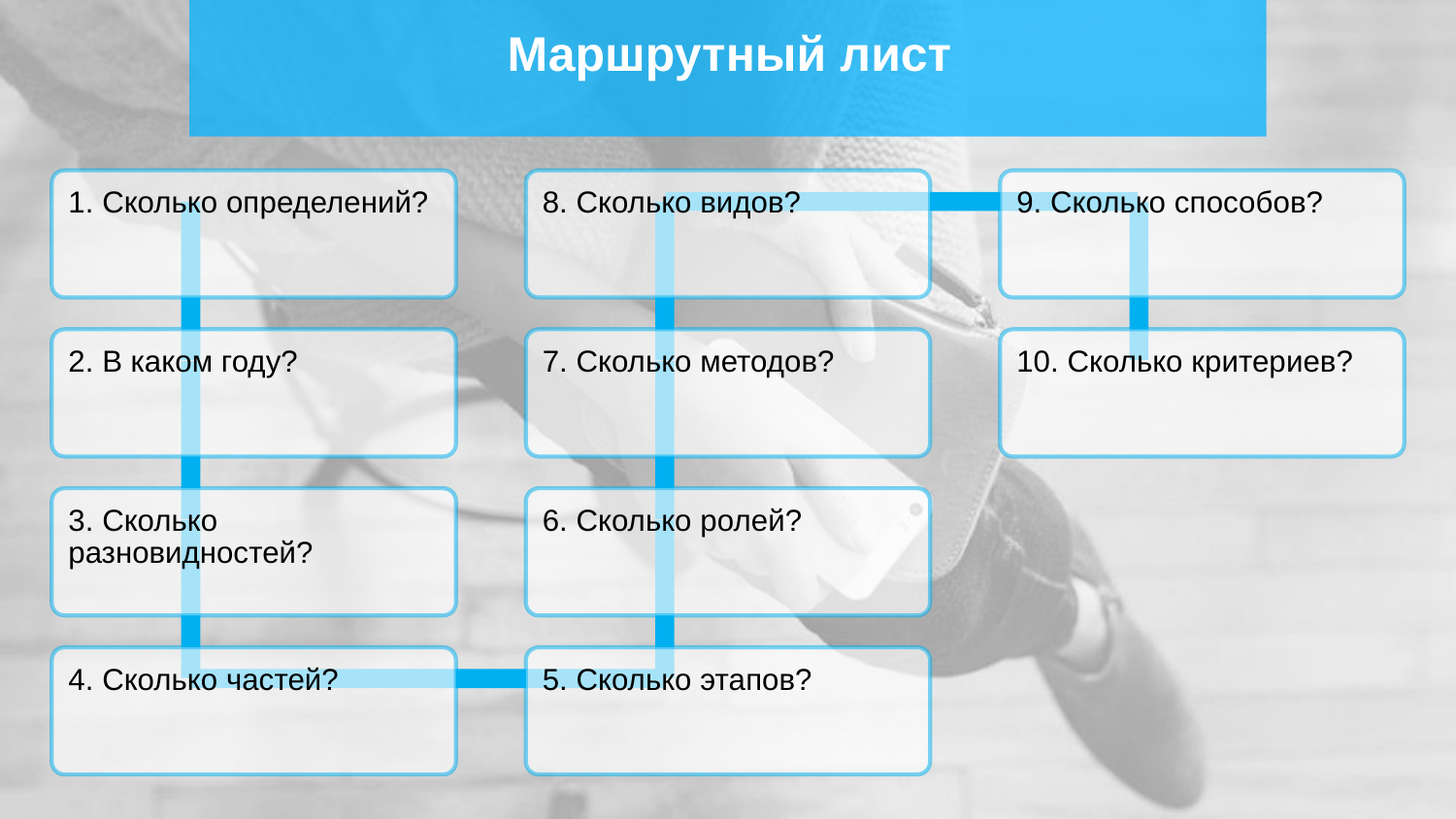

# Маршрутный лист
1. Сколько определений?

2. В каком году?

3. Сколько разновидностей?

4. Сколько частей?

5. Сколько этапов?

6. Сколько ролей?

7. Сколько методов?

8. Сколько видов?

9. Сколько способов?

10. Сколько критериев?